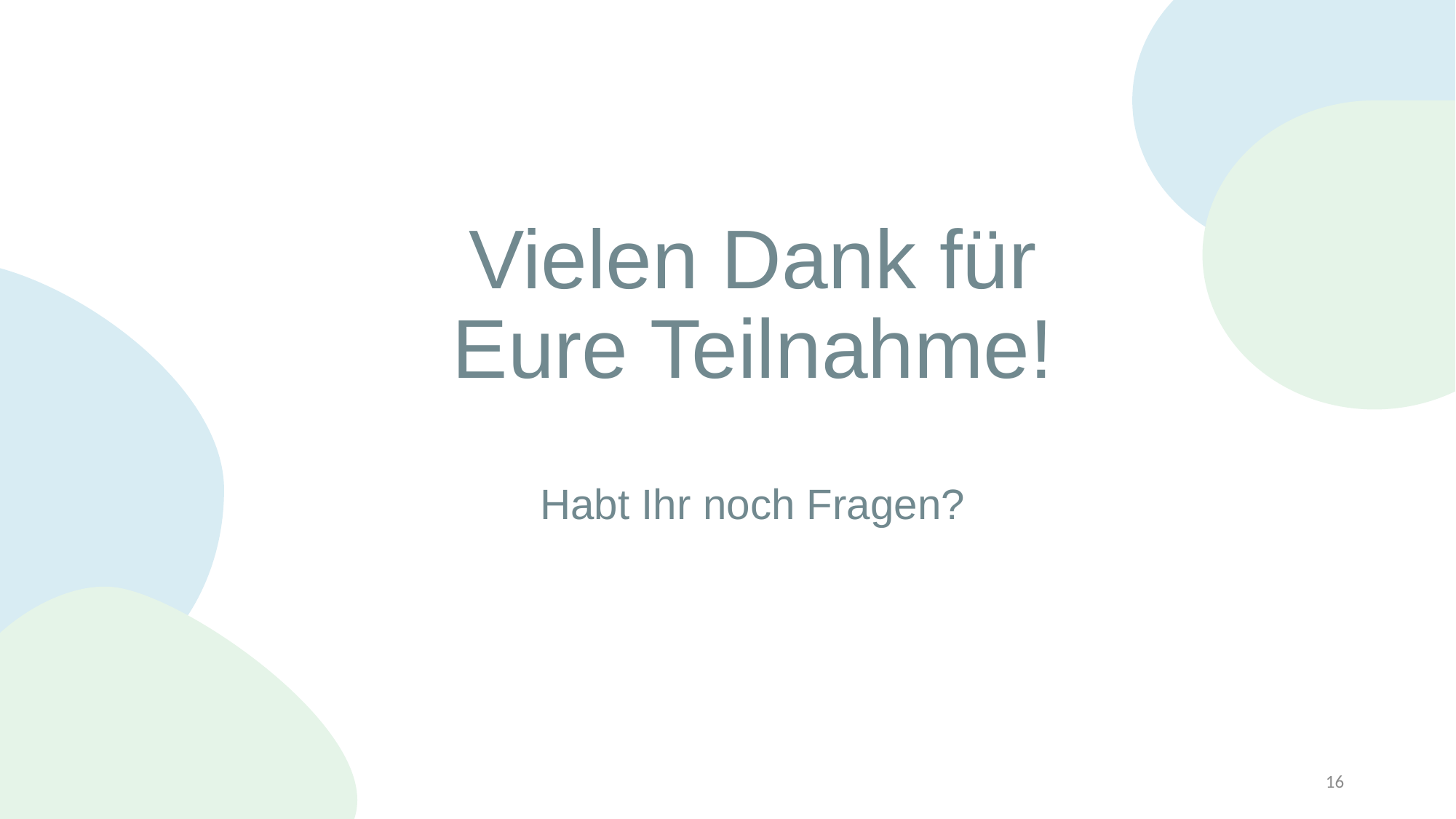

# Vielen Dank für Eure Teilnahme!

Habt Ihr noch Fragen?

16